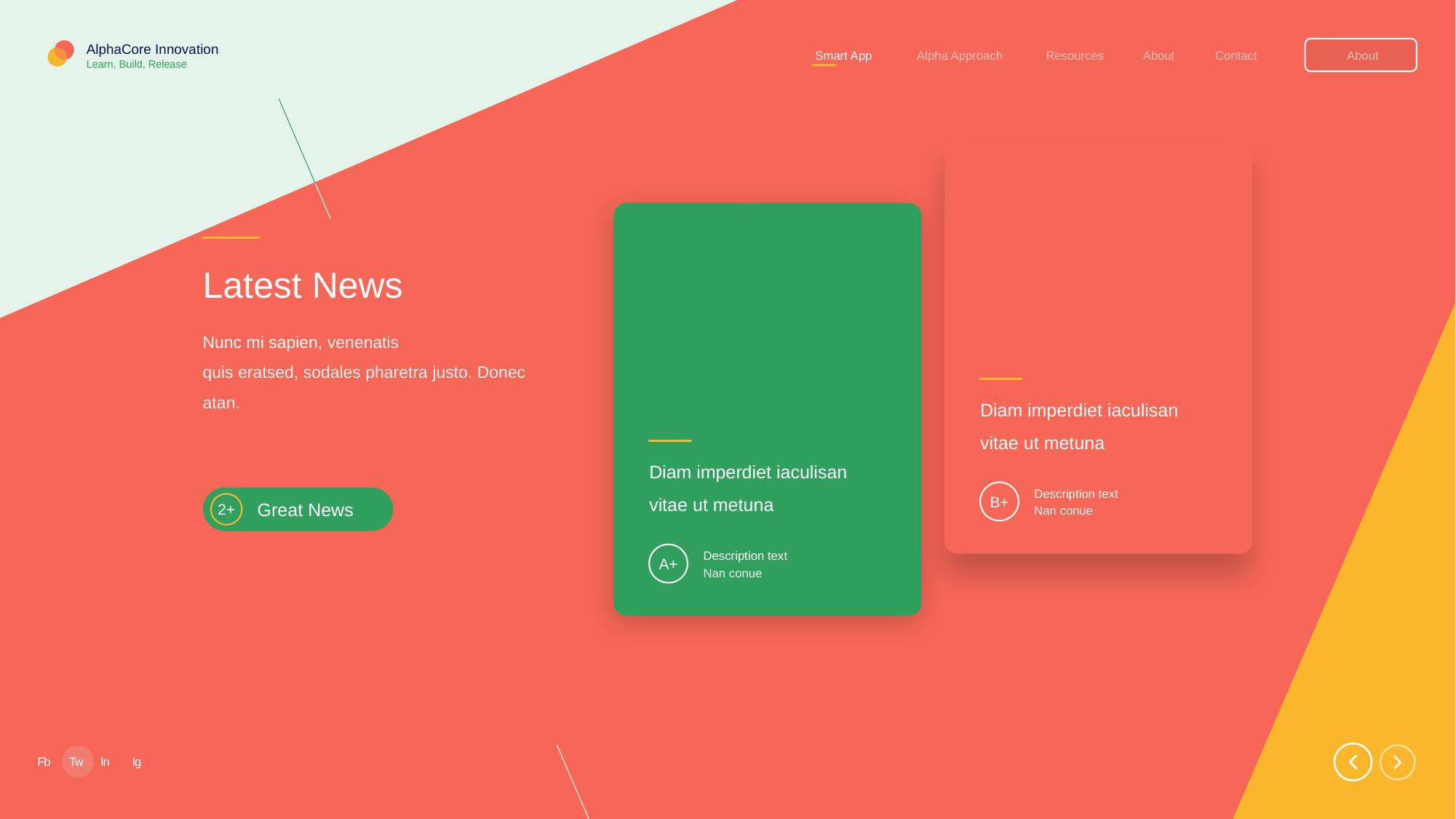

AlphaCore Innovation

Smart App
Alpha Approach
Resources
About
Contact
About
Learn, Build, Release

Latest News
Nunc mi sapien, venenatis
quis eratsed, sodales pharetra justo. Donec atan.
Diam imperdiet iaculisan vitae ut metuna
Diam imperdiet iaculisan vitae ut metuna

Description text

B+

Great News
2+
Nan conue

Description text
A+
Nan conue

Fb
Fb
Tw
Tw
In
In
Ig
Ig